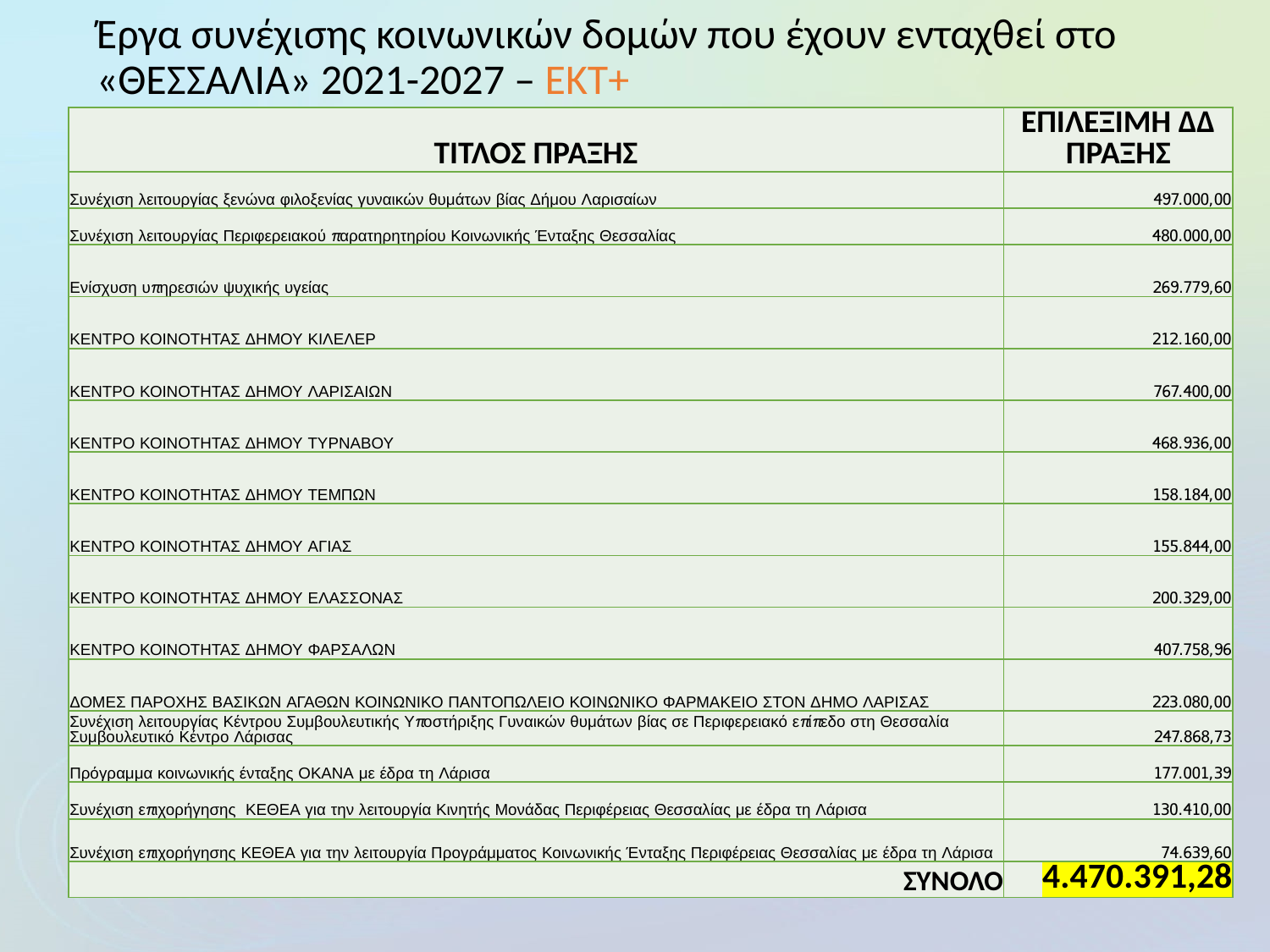

# Έργα συνέχισης κοινωνικών δομών που έχουν ενταχθεί στο «ΘΕΣΣΑΛΙΑ» 2021-2027 – ΕΚΤ+
| ΤΙΤΛΟΣ ΠΡΑΞΗΣ | ΕΠΙΛΕΞΙΜΗ ΔΔ ΠΡΑΞΗΣ |
| --- | --- |
| Συνέχιση λειτουργίας ξενώνα φιλοξενίας γυναικών θυμάτων βίας Δήμου Λαρισαίων | 497.000,00 |
| Συνέχιση λειτουργίας Περιφερειακού παρατηρητηρίου Κοινωνικής Ένταξης Θεσσαλίας | 480.000,00 |
| Ενίσχυση υπηρεσιών ψυχικής υγείας | 269.779,60 |
| ΚΕΝΤΡΟ ΚΟΙΝΟΤΗΤΑΣ ΔΗΜΟΥ ΚΙΛΕΛΕΡ | 212.160,00 |
| ΚΕΝΤΡΟ ΚΟΙΝΟΤΗΤΑΣ ΔΗΜΟΥ ΛΑΡΙΣΑΙΩΝ | 767.400,00 |
| ΚΕΝΤΡΟ ΚΟΙΝΟΤΗΤΑΣ ΔΗΜΟΥ ΤΥΡΝΑΒΟΥ | 468.936,00 |
| ΚΕΝΤΡΟ ΚΟΙΝΟΤΗΤΑΣ ΔΗΜΟΥ ΤΕΜΠΩΝ | 158.184,00 |
| ΚΕΝΤΡΟ ΚΟΙΝΟΤΗΤΑΣ ΔΗΜΟΥ ΑΓΙΑΣ | 155.844,00 |
| ΚΕΝΤΡΟ ΚΟΙΝΟΤΗΤΑΣ ΔΗΜΟΥ ΕΛΑΣΣΟΝΑΣ | 200.329,00 |
| ΚΕΝΤΡΟ ΚΟΙΝΟΤΗΤΑΣ ΔΗΜΟΥ ΦΑΡΣΑΛΩΝ | 407.758,96 |
| ΔΟΜΕΣ ΠΑΡΟΧΗΣ ΒΑΣΙΚΩΝ ΑΓΑΘΩΝ ΚΟΙΝΩΝΙΚΟ ΠΑΝΤΟΠΩΛΕΙΟ ΚΟΙΝΩΝΙΚΟ ΦΑΡΜΑΚΕΙΟ ΣΤΟΝ ΔΗΜΟ ΛΑΡΙΣΑΣ | 223.080,00 |
| Συνέχιση λειτουργίας Κέντρου Συμβουλευτικής Υποστήριξης Γυναικών θυμάτων βίας σε Περιφερειακό επίπεδο στη Θεσσαλία Συμβουλευτικό Κέντρο Λάρισας | 247.868,73 |
| Πρόγραμμα κοινωνικής ένταξης ΟΚΑΝΑ με έδρα τη Λάρισα | 177.001,39 |
| Συνέχιση επιχορήγησης ΚΕΘΕΑ για την λειτουργία Κινητής Μονάδας Περιφέρειας Θεσσαλίας με έδρα τη Λάρισα | 130.410,00 |
| Συνέχιση επιχορήγησης ΚΕΘΕΑ για την λειτουργία Προγράμματος Κοινωνικής Ένταξης Περιφέρειας Θεσσαλίας με έδρα τη Λάρισα | 74.639,60 |
| ΣΥΝΟΛΟ | 4.470.391,28 |